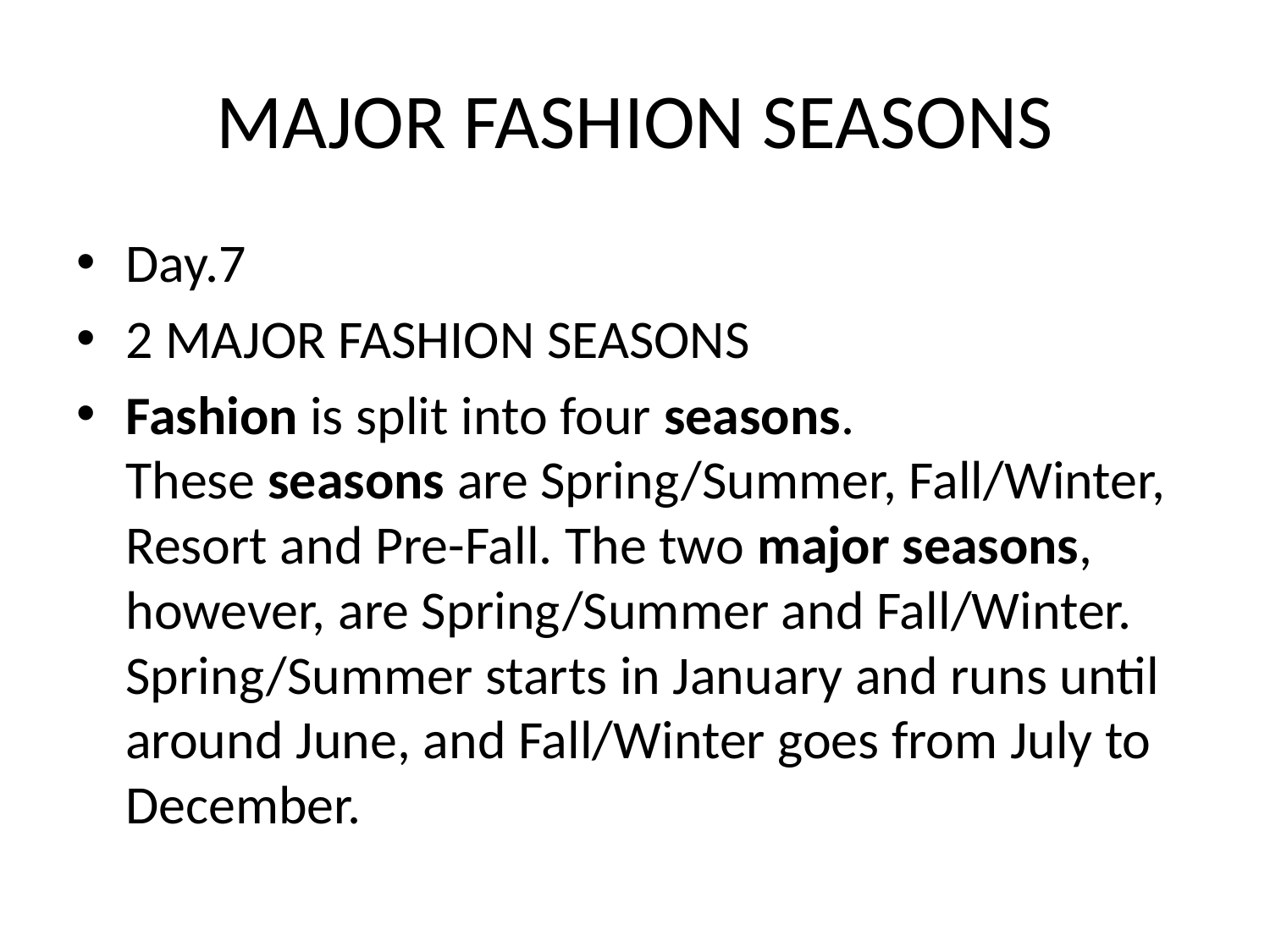

# MAJOR FASHION SEASONS
Day.7
2 MAJOR FASHION SEASONS
Fashion is split into four seasons. These seasons are Spring/Summer, Fall/Winter, Resort and Pre-Fall. The two major seasons, however, are Spring/Summer and Fall/Winter. Spring/Summer starts in January and runs until around June, and Fall/Winter goes from July to December.